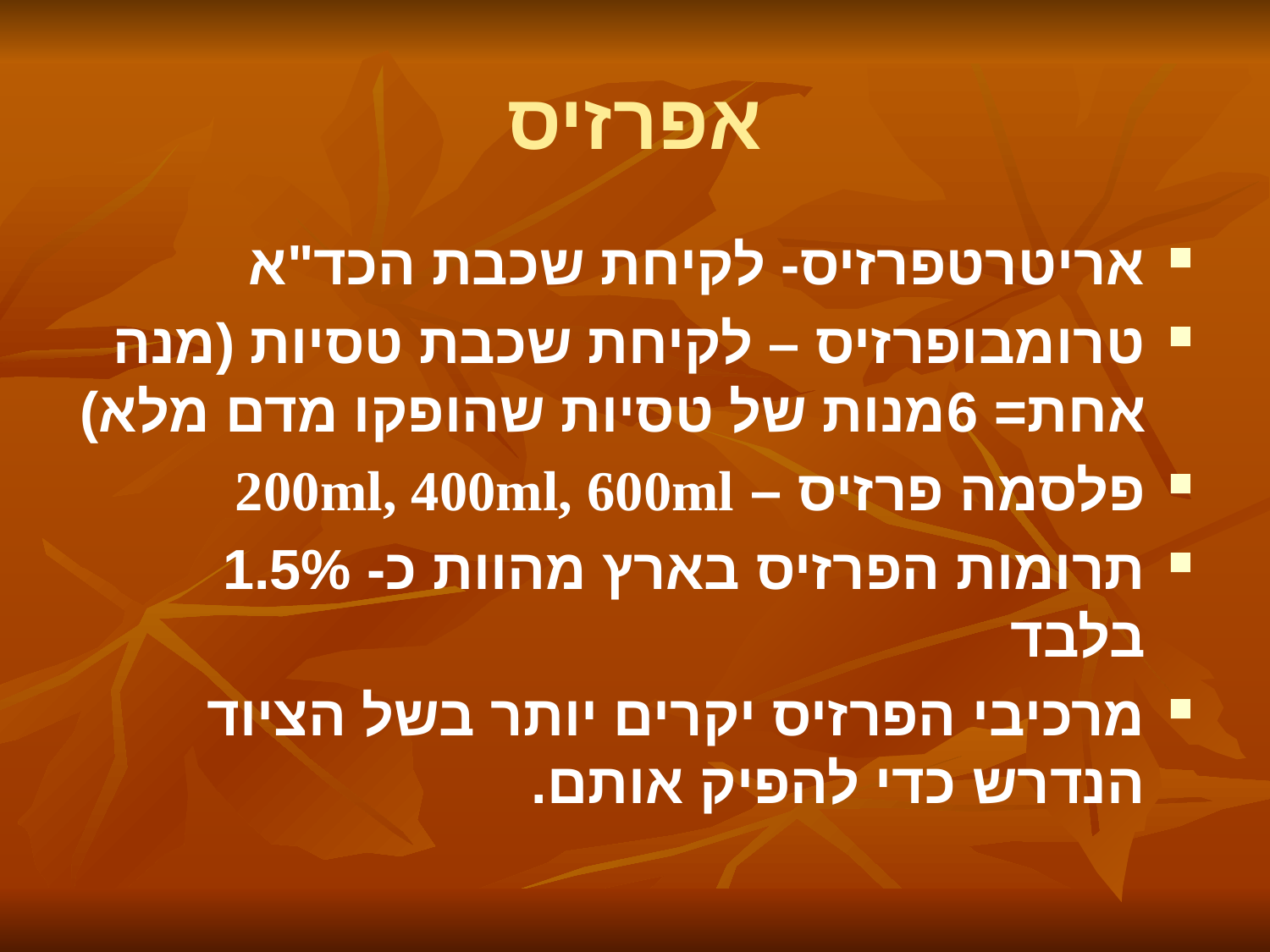

# אפרזיס
אריטרטפרזיס- לקיחת שכבת הכד"א
טרומבופרזיס – לקיחת שכבת טסיות (מנה אחת= 6מנות של טסיות שהופקו מדם מלא)
פלסמה פרזיס – 200ml, 400ml, 600ml
תרומות הפרזיס בארץ מהוות כ- 1.5% בלבד
מרכיבי הפרזיס יקרים יותר בשל הציוד הנדרש כדי להפיק אותם.